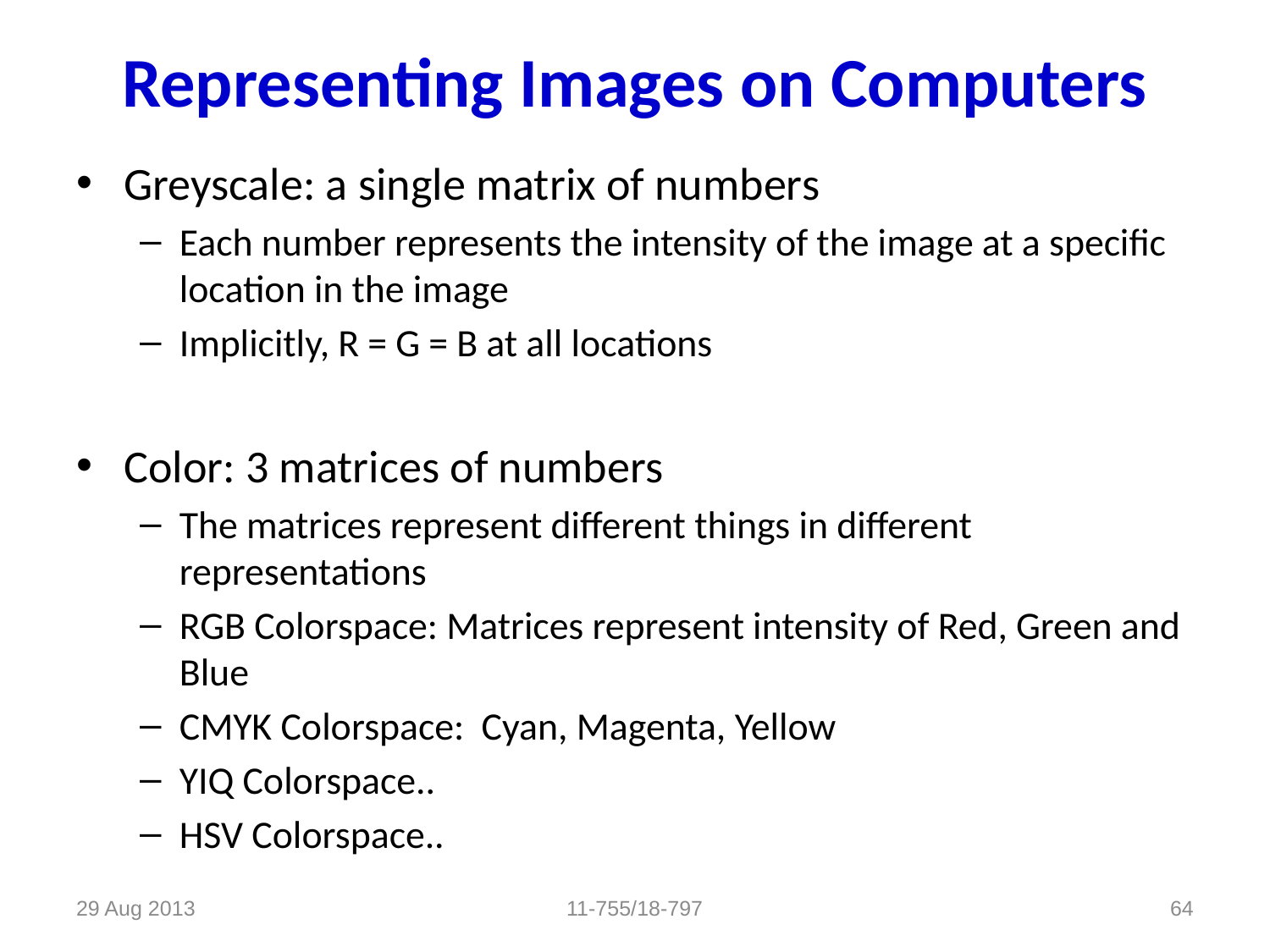

# Representing Images on Computers
Greyscale: a single matrix of numbers
Each number represents the intensity of the image at a specific location in the image
Implicitly, R = G = B at all locations

Color: 3 matrices of numbers
The matrices represent different things in different representations
RGB Colorspace: Matrices represent intensity of Red, Green and Blue
CMYK Colorspace:  Cyan, Magenta, Yellow
YIQ Colorspace..
HSV Colorspace..
29 Aug 2013
11-755/18-797
64